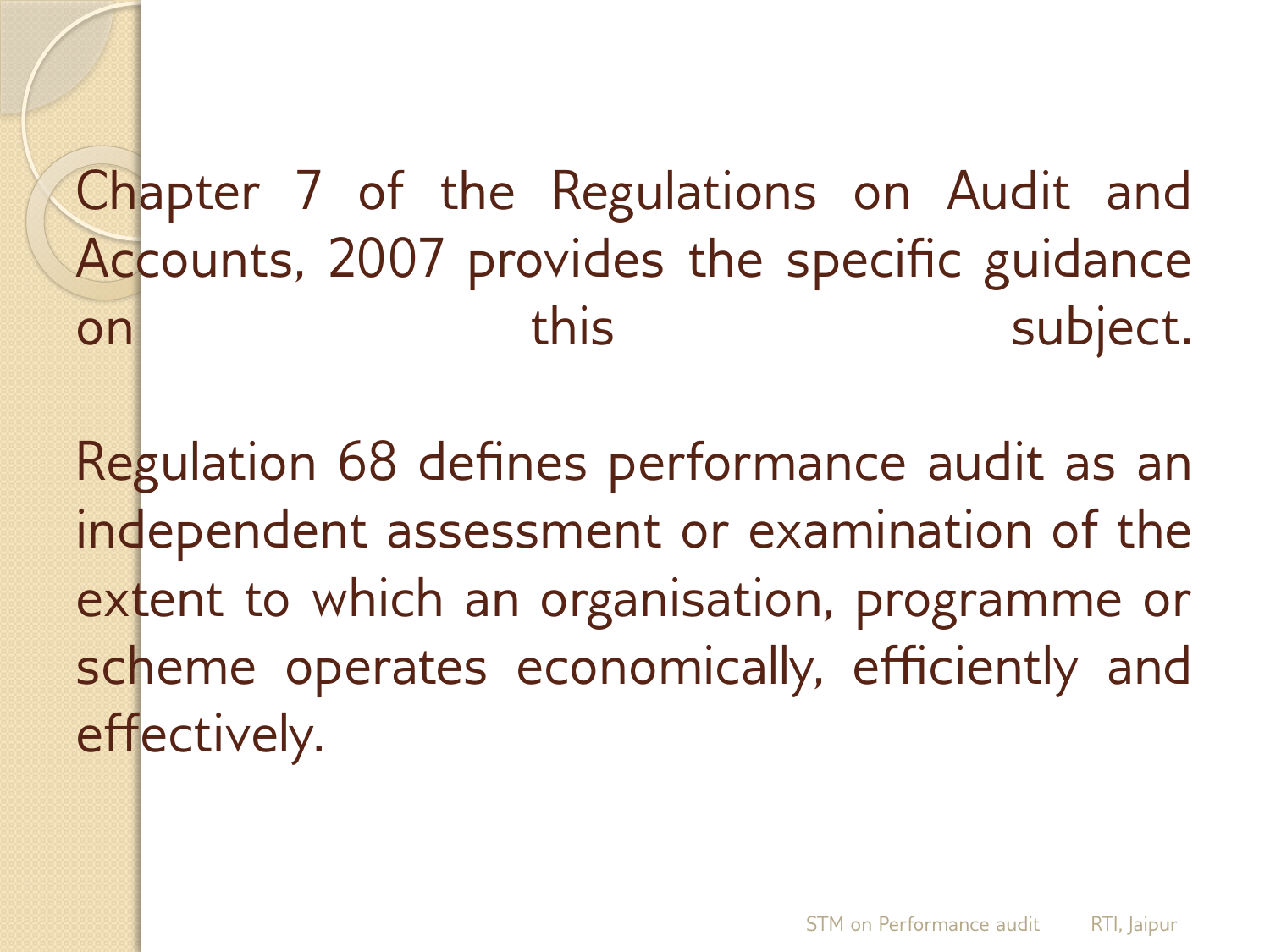

# Chapter 7 of the Regulations on Audit and Accounts, 2007 provides the specific guidance on this subject. Regulation 68 defines performance audit as an independent assessment or examination of the extent to which an organisation, programme or scheme operates economically, efficiently and effectively.
STM on Performance audit        RTI, Jaipur